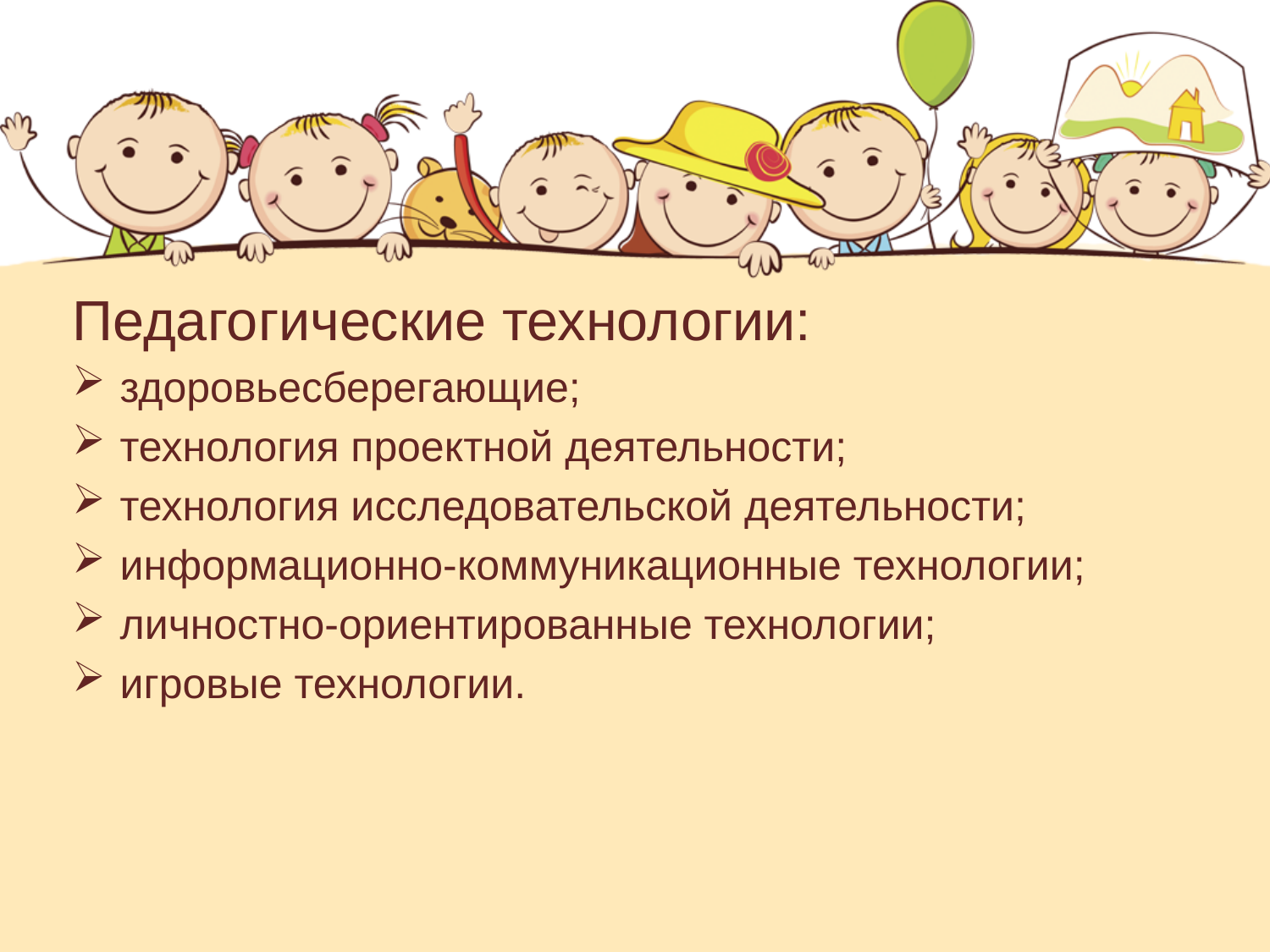

Педагогические технологии:
здоровьесберегающие;
технология проектной деятельности;
технология исследовательской деятельности;
информационно-коммуникационные технологии;
личностно-ориентированные технологии;
игровые технологии.